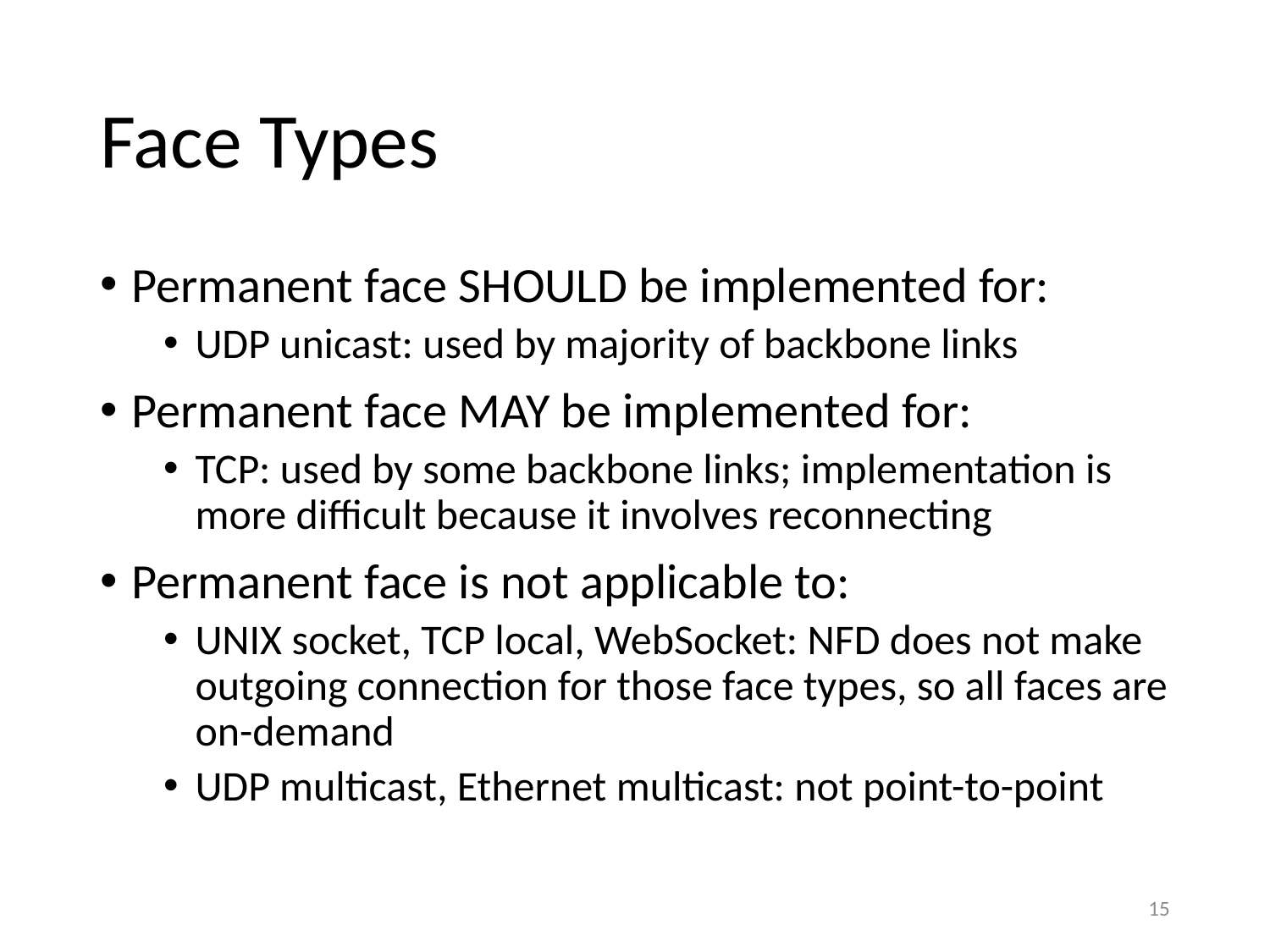

# Face Types
Permanent face SHOULD be implemented for:
UDP unicast: used by majority of backbone links
Permanent face MAY be implemented for:
TCP: used by some backbone links; implementation is more difficult because it involves reconnecting
Permanent face is not applicable to:
UNIX socket, TCP local, WebSocket: NFD does not make outgoing connection for those face types, so all faces are on-demand
UDP multicast, Ethernet multicast: not point-to-point
15